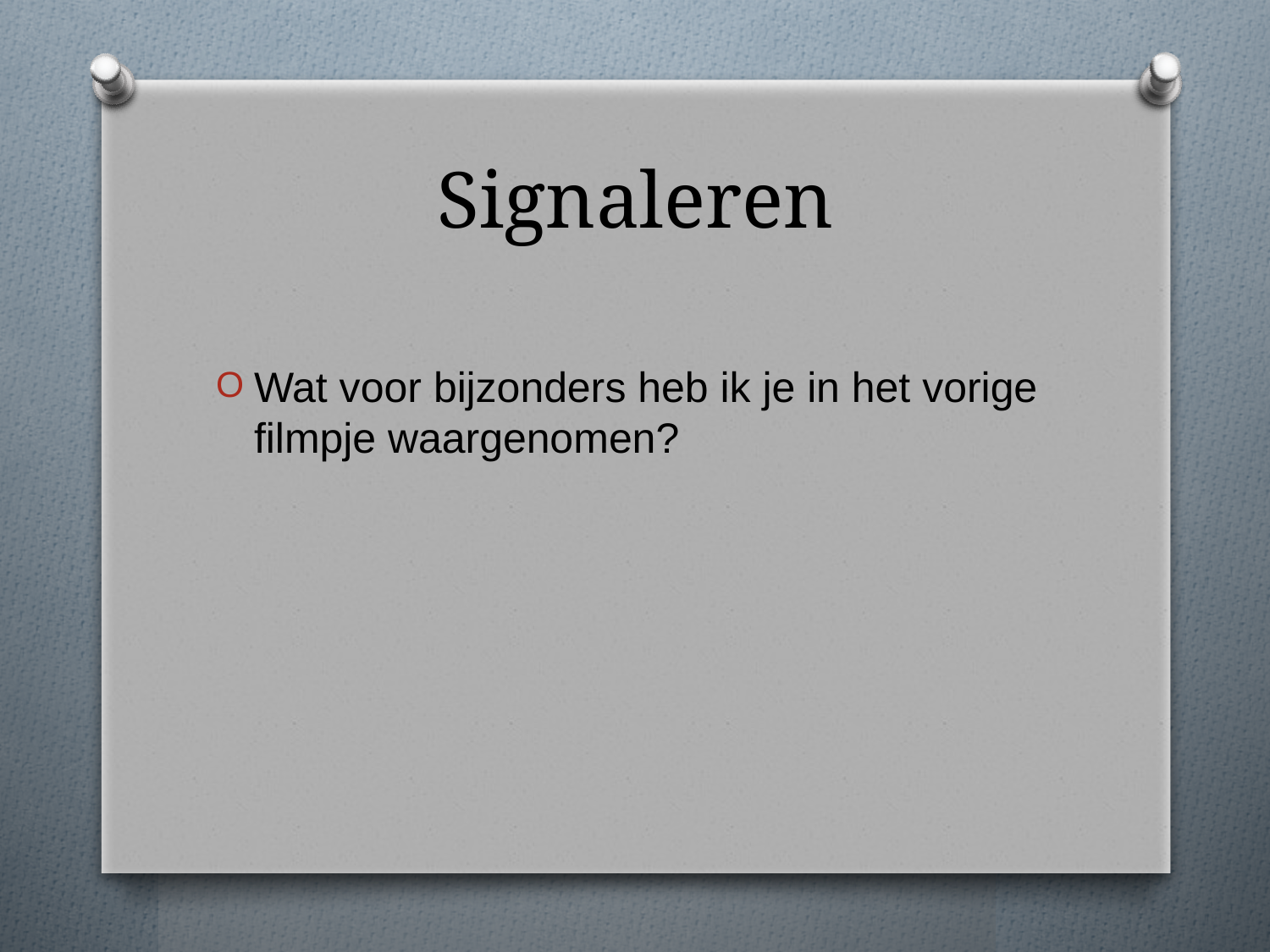

# Signaleren

Wat voor bijzonders heb ik je in het vorige filmpje waargenomen?